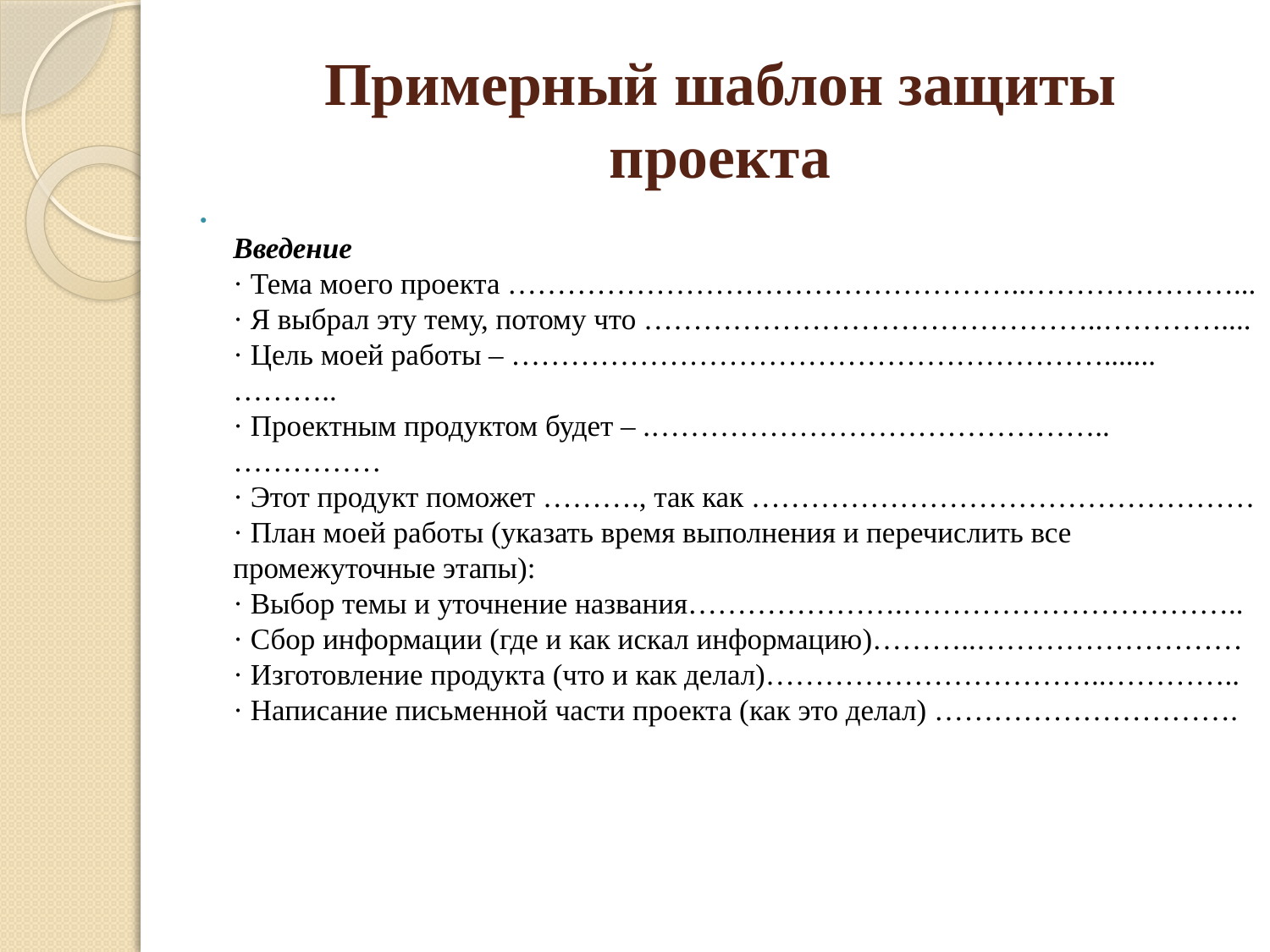

# Примерный шаблон защиты проекта
Введение
· Тема моего проекта ……………………………………………..…………………...
· Я выбрал эту тему, потому что ………………………………………..…………....
· Цель моей работы – …………………………………………………….......………..
· Проектным продуктом будет – .………………………………………..……………
· Этот продукт поможет ………., так как ……………………………………………
· План моей работы (указать время выполнения и перечислить все промежуточные этапы):
· Выбор темы и уточнение названия………………….……………………………..
· Сбор информации (где и как искал информацию)………..………………………
· Изготовление продукта (что и как делал)……………………………..…………..
· Написание письменной части проекта (как это делал) ………………………….